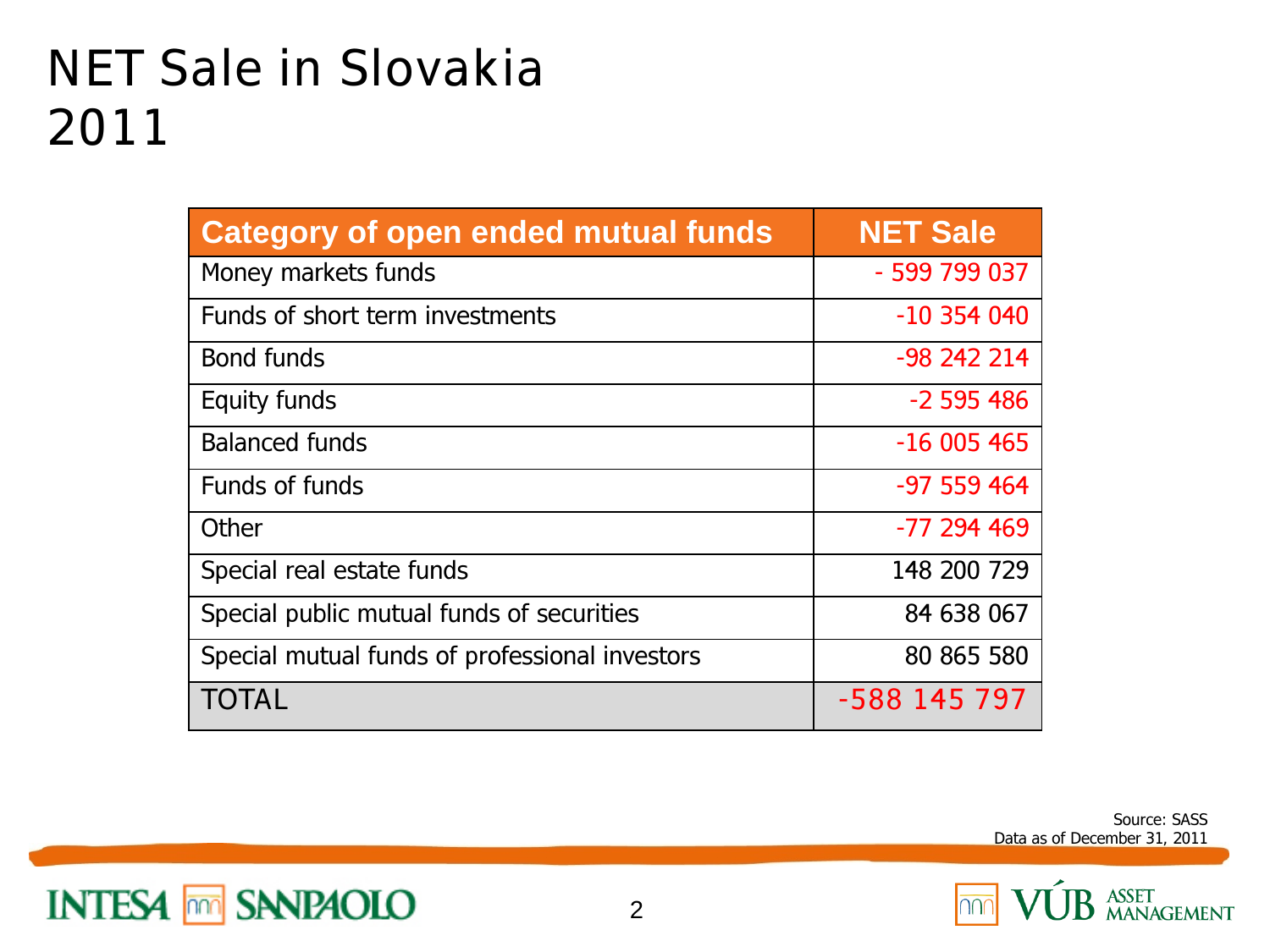

# NET Sale in Slovakia 2011
| Category of open ended mutual funds | NET Sale |
| --- | --- |
| Money markets funds | - 599 799 037 |
| Funds of short term investments | -10 354 040 |
| Bond funds | -98 242 214 |
| Equity funds | -2 595 486 |
| Balanced funds | -16 005 465 |
| Funds of funds | -97 559 464 |
| Other | -77 294 469 |
| Special real estate funds | 148 200 729 |
| Special public mutual funds of securities | 84 638 067 |
| Special mutual funds of professional investors | 80 865 580 |
| TOTAL | -588 145 797 |
Source: SASS
Data as of December 31, 2011
2